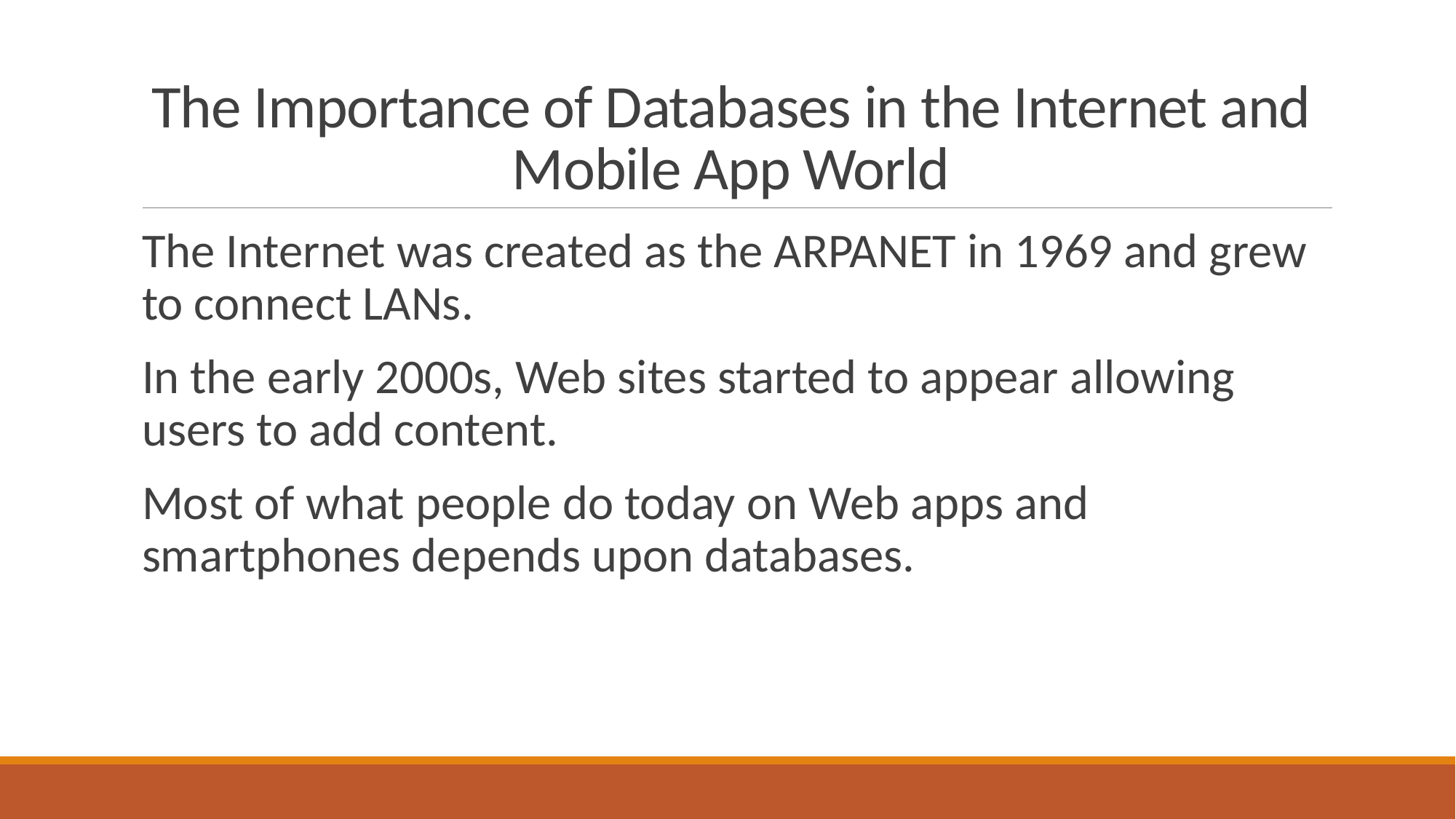

# The Importance of Databases in the Internet and Mobile App World
The Internet was created as the ARPANET in 1969 and grew to connect LANs.
In the early 2000s, Web sites started to appear allowing users to add content.
Most of what people do today on Web apps and smartphones depends upon databases.